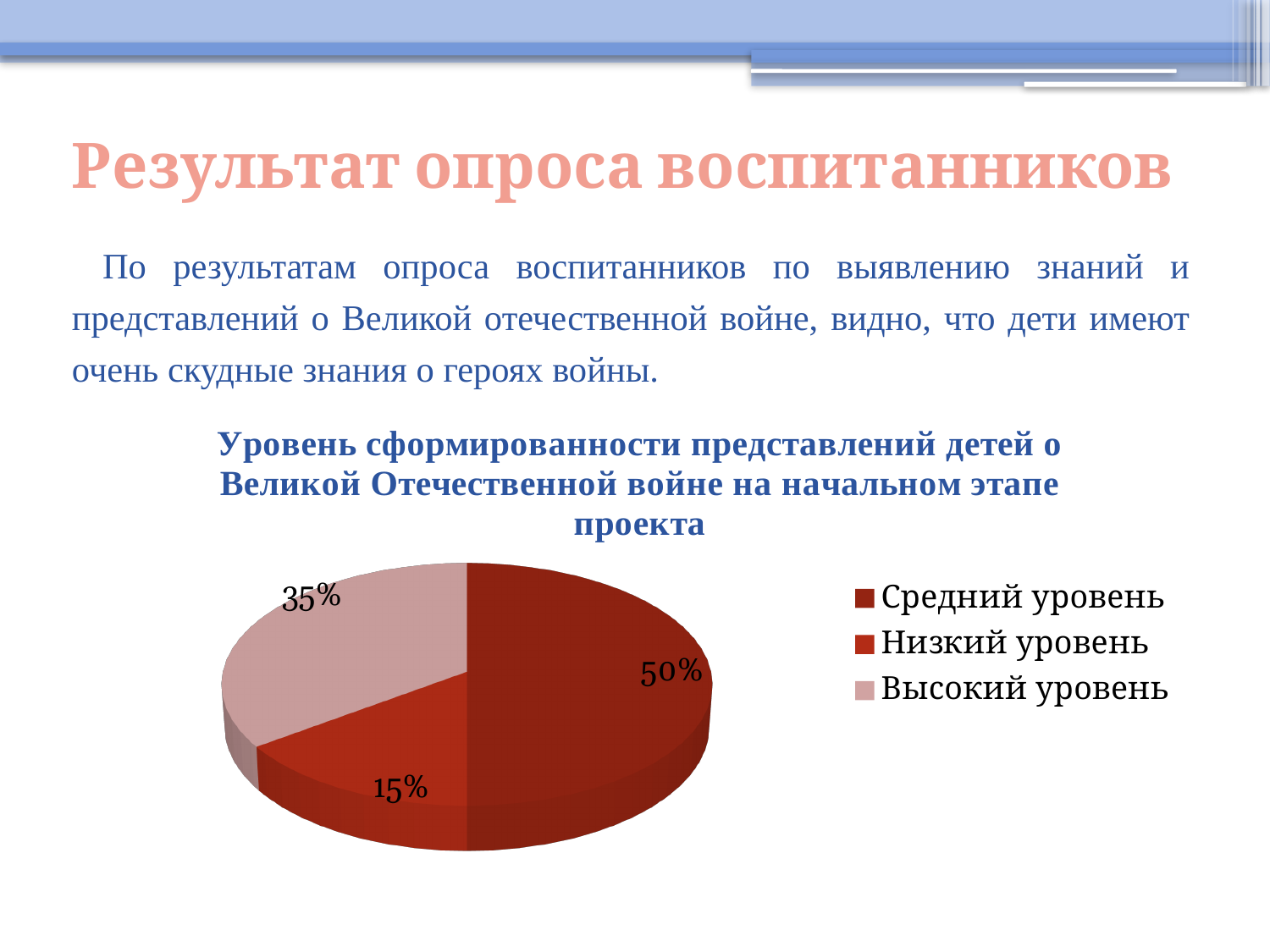

# Результат опроса воспитанников
По результатам опроса воспитанников по выявлению знаний и представлений о Великой отечественной войне, видно, что дети имеют очень скудные знания о героях войны.

[unsupported chart]